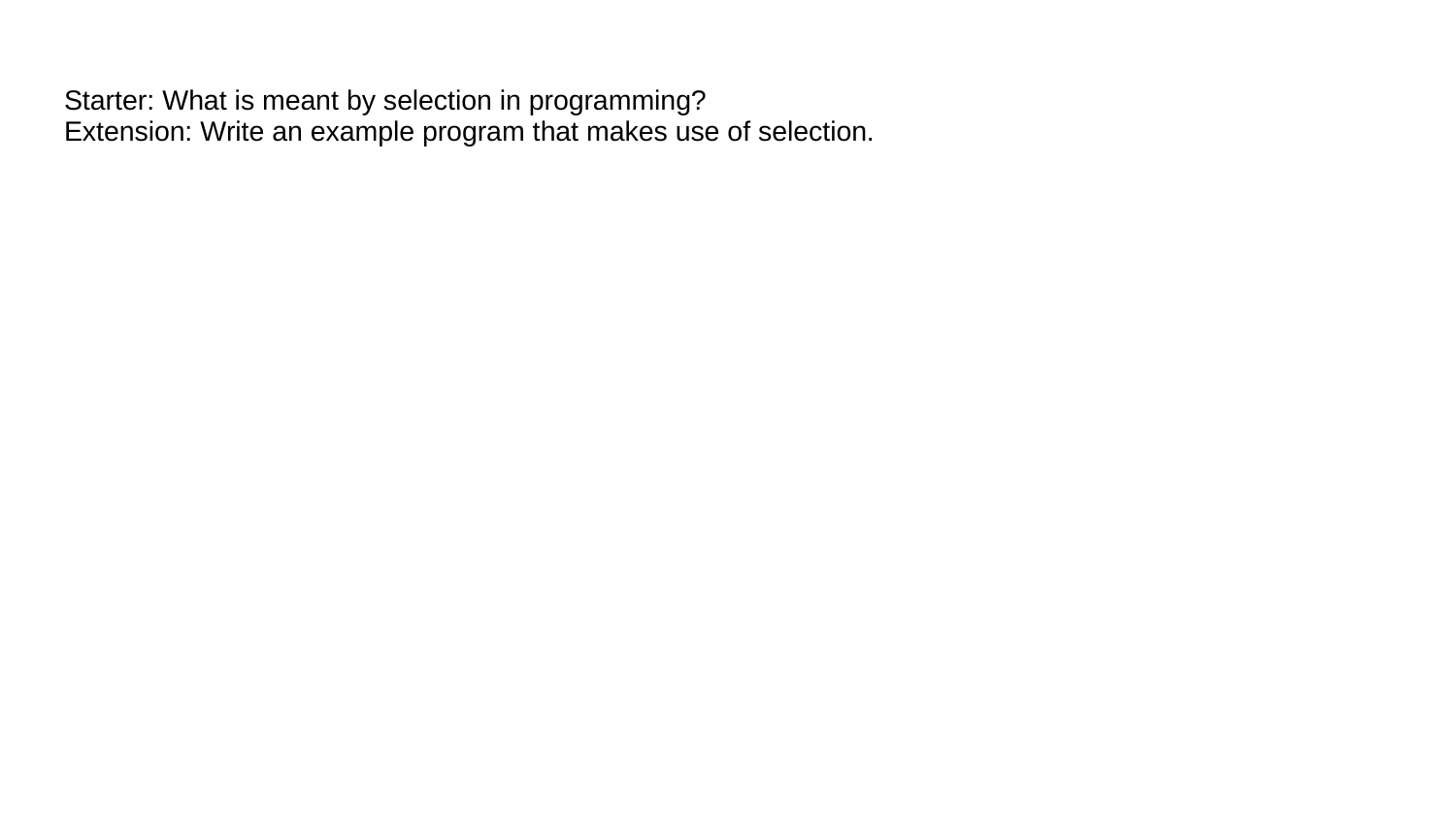

# Starter: What is meant by selection in programming?
Extension: Write an example program that makes use of selection.